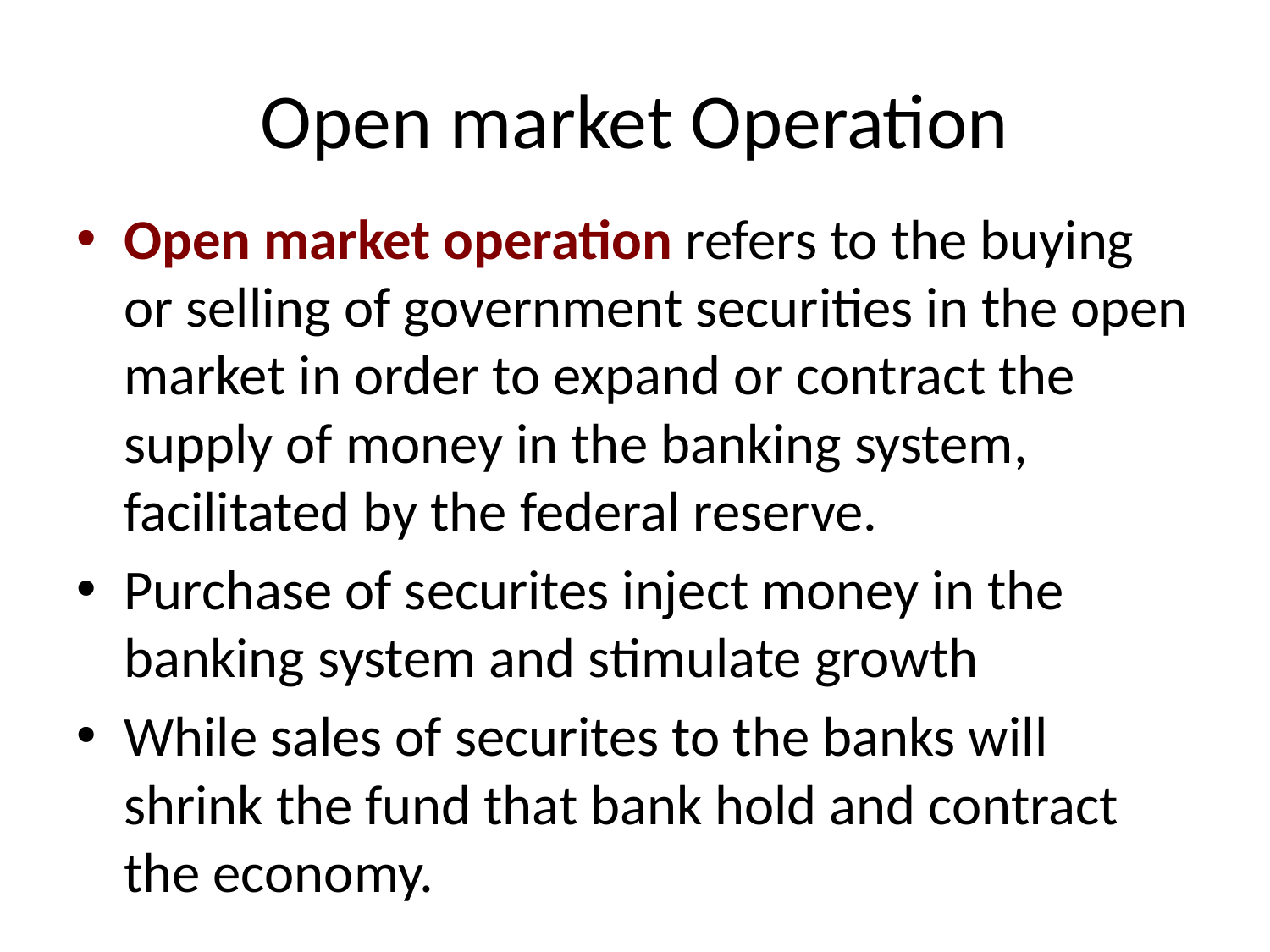

# Open market Operation
Open market operation refers to the buying or selling of government securities in the open market in order to expand or contract the supply of money in the banking system, facilitated by the federal reserve.
Purchase of securites inject money in the banking system and stimulate growth
While sales of securites to the banks will shrink the fund that bank hold and contract the economy.